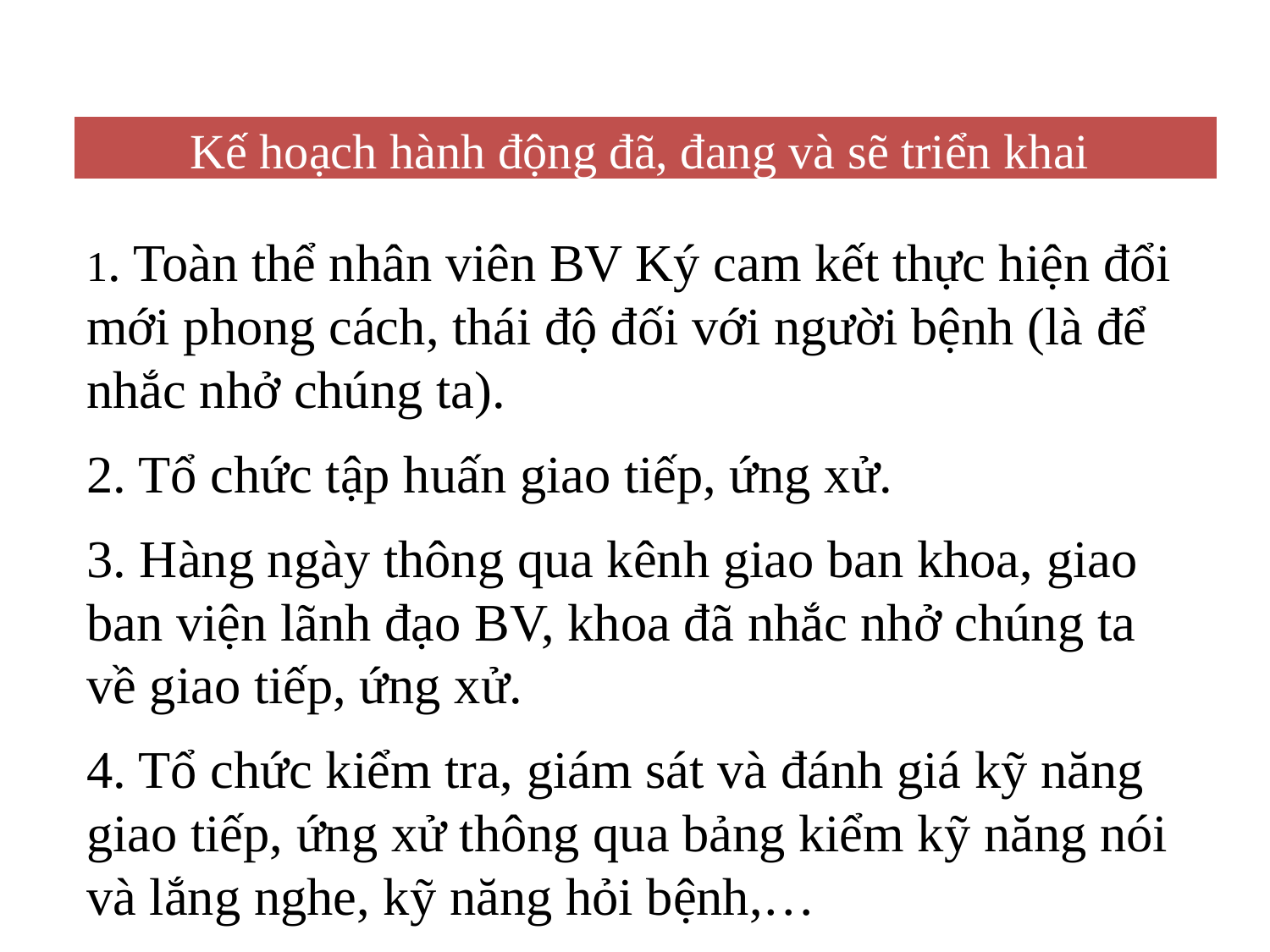

| Kế hoạch hành động đã, đang và sẽ triển khai |
| --- |
1. Toàn thể nhân viên BV Ký cam kết thực hiện đổi mới phong cách, thái độ đối với người bệnh (là để nhắc nhở chúng ta).
2. Tổ chức tập huấn giao tiếp, ứng xử.
3. Hàng ngày thông qua kênh giao ban khoa, giao ban viện lãnh đạo BV, khoa đã nhắc nhở chúng ta về giao tiếp, ứng xử.
4. Tổ chức kiểm tra, giám sát và đánh giá kỹ năng giao tiếp, ứng xử thông qua bảng kiểm kỹ năng nói và lắng nghe, kỹ năng hỏi bệnh,…